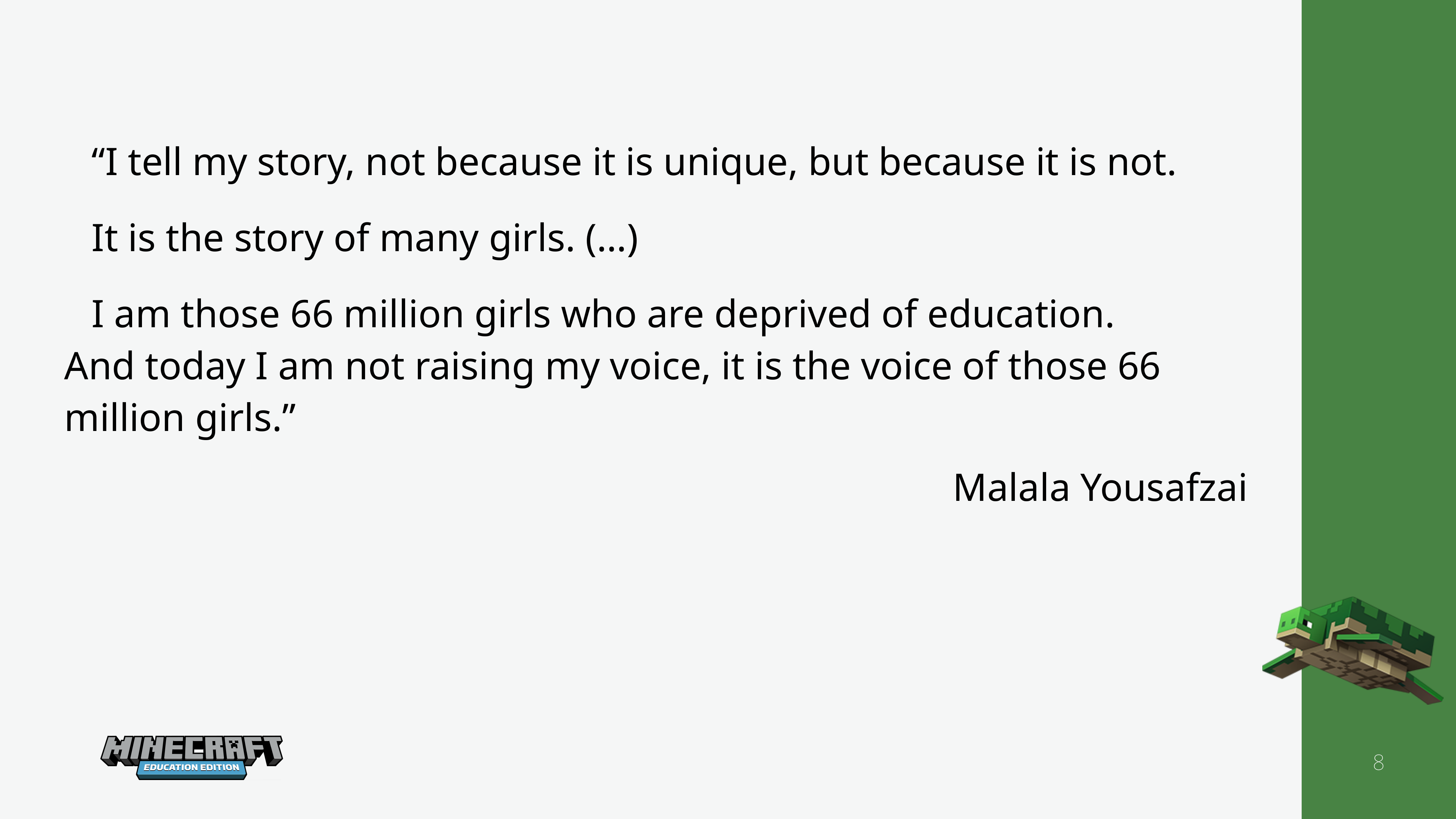

“I tell my story, not because it is unique, but because it is not.
It is the story of many girls. (…)
I am those 66 million girls who are deprived of education. And today I am not raising my voice, it is the voice of those 66 million girls.”
Malala Yousafzai
8